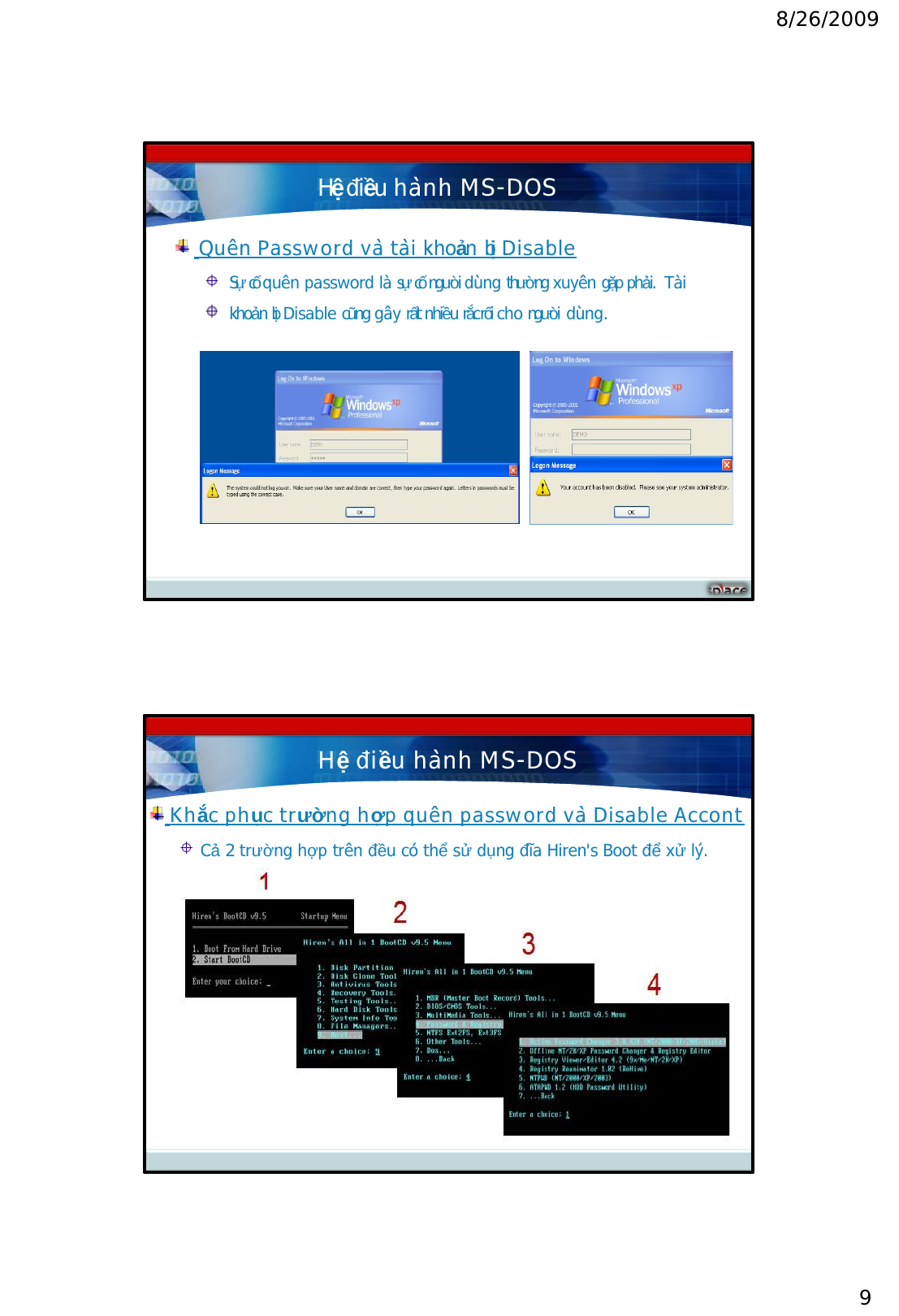

8/26/2009

Hệ điều hành MS-DOS

 Quên Password và tài khoản bị Disable
Sự cố quên password là sự cố người dùng thường xuyên gặp phải.  Tài khoản bị Disable cũng gây rất nhiều rắc rối cho người dùng.

Hệ điều hành MS-DOS

 Khắc phục trường hợp quên password và Disable Accont
Cả 2 trường hợp trên đều có thể sử dụng đĩa Hiren's Boot để xử lý.

9